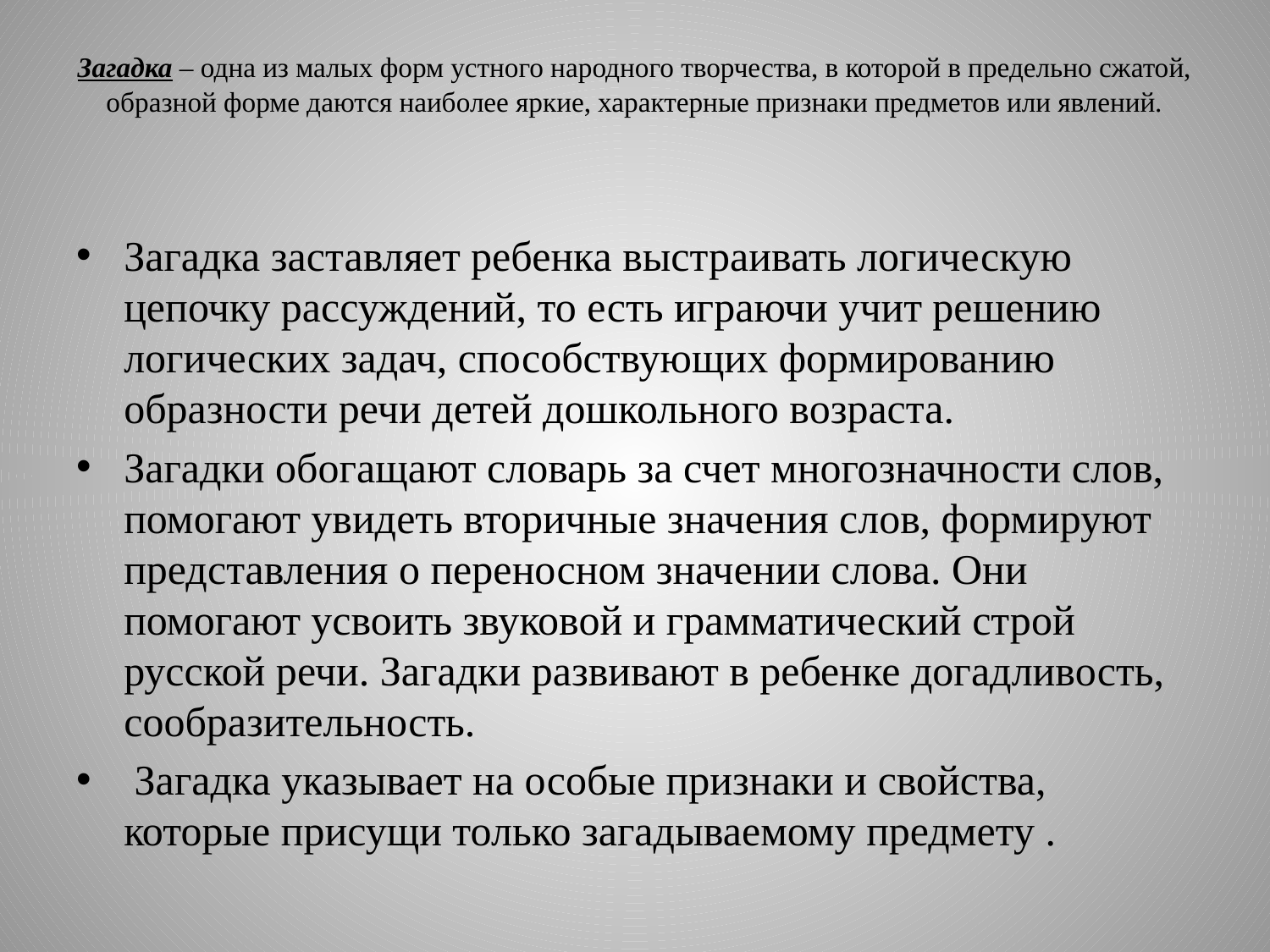

# Загадка – одна из малых форм устного народного творчества, в которой в предельно сжатой, образной форме даются наиболее яркие, характерные признаки предметов или явлений.
Загадка заставляет ребенка выстраивать логическую цепочку рассуждений, то есть играючи учит решению логических задач, способствующих формированию образности речи детей дошкольного возраста.
Загадки обогащают словарь за счет многозначности слов, помогают увидеть вторичные значения слов, формируют представления о переносном значении слова. Они помогают усвоить звуковой и грамматический строй русской речи. Загадки развивают в ребенке догадливость, сообразительность.
 Загадка указывает на особые признаки и свойства, которые присущи только загадываемому предмету .